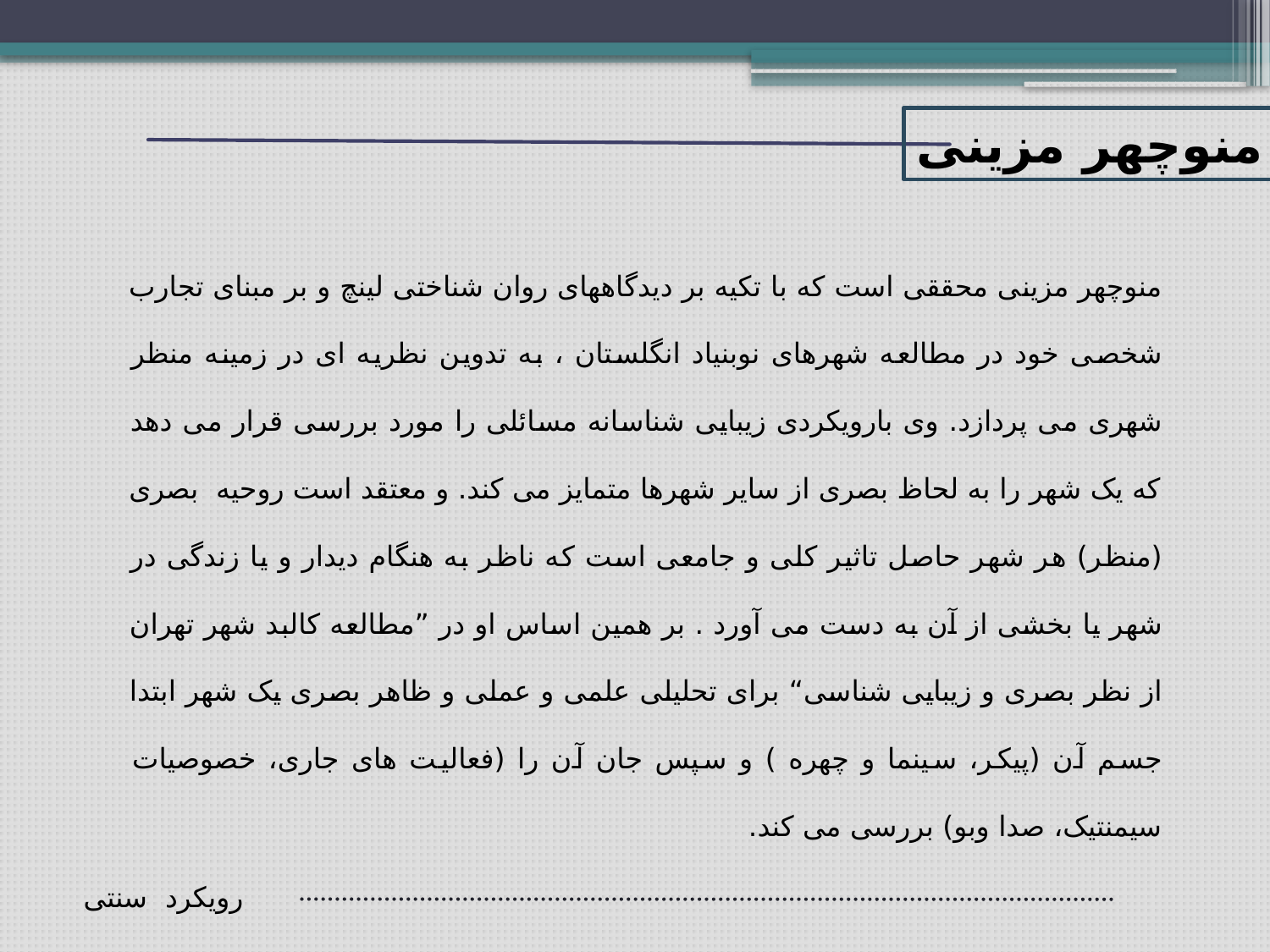

منوچهر مزینی
منوچهر مزینی محققی است که با تکیه بر دیدگاههای روان شناختی لینچ و بر مبنای تجارب شخصی خود در مطالعه شهرهای نوبنیاد انگلستان ، به تدوین نظریه ای در زمینه منظر شهری می پردازد. وی بارویکردی زیبایی شناسانه مسائلی را مورد بررسی قرار می دهد که یک شهر را به لحاظ بصری از سایر شهرها متمایز می کند. و معتقد است روحیه  بصری (منظر) هر شهر حاصل تاثیر کلی و جامعی است که ناظر به هنگام دیدار و یا زندگی در شهر یا بخشی از آن به دست می آورد . بر همین اساس او در ”مطالعه کالبد شهر تهران از نظر بصری و زیبایی شناسی“ برای تحلیلی علمی و عملی و ظاهر بصری یک شهر ابتدا جسم آن (پیکر، سینما و چهره ) و سپس جان آن را (فعالیت های جاری، خصوصیات سیمنتیک، صدا وبو) بررسی می کند.
رویکرد  سنتی